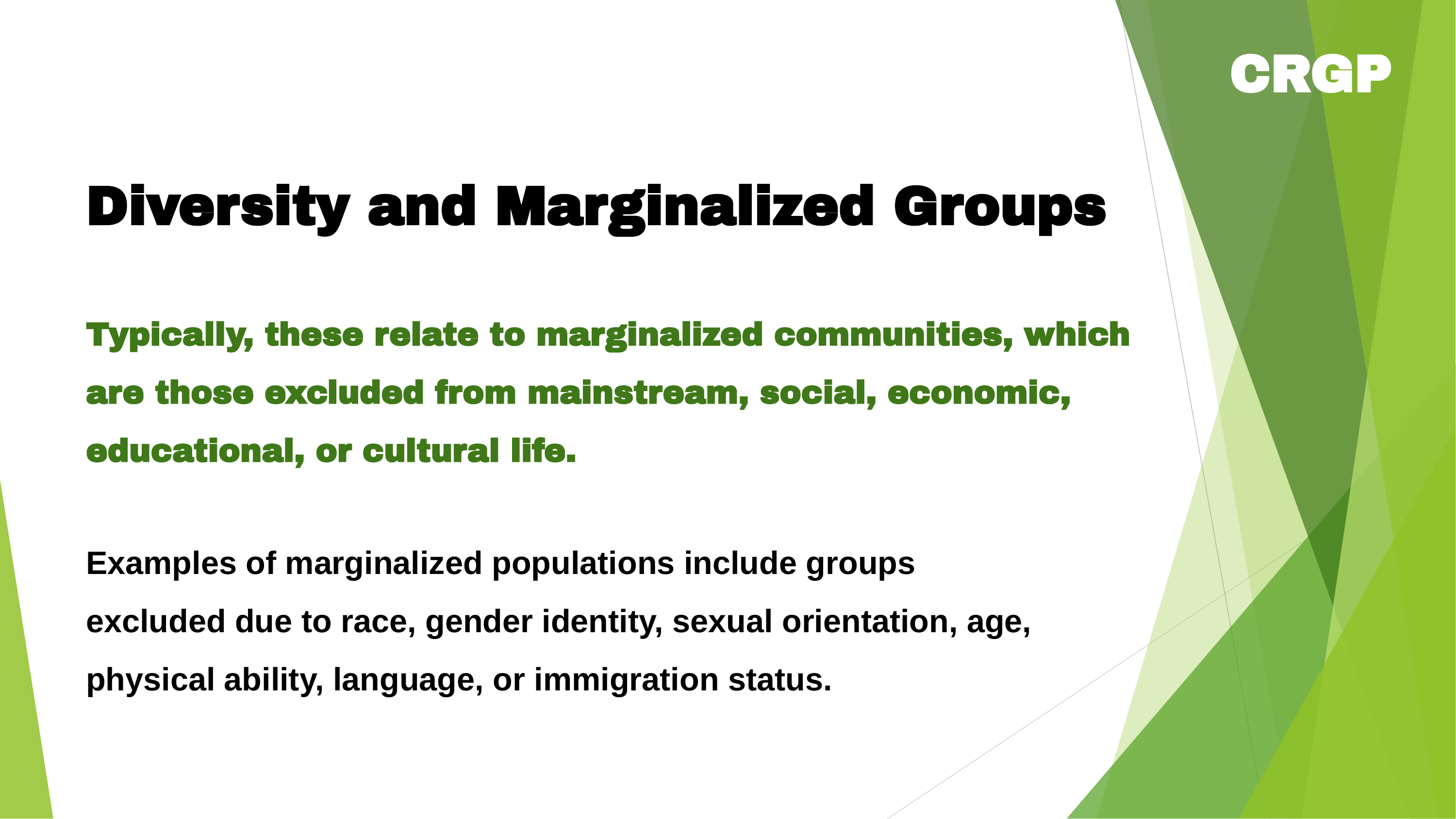

CRGP
Diversity and Marginalized Groups

Typically, these relate to marginalized communities, which are those excluded from mainstream, social, economic, educational, or cultural life.

Examples of marginalized populations include groups excluded due to race, gender identity, sexual orientation, age, physical ability, language, or immigration status.